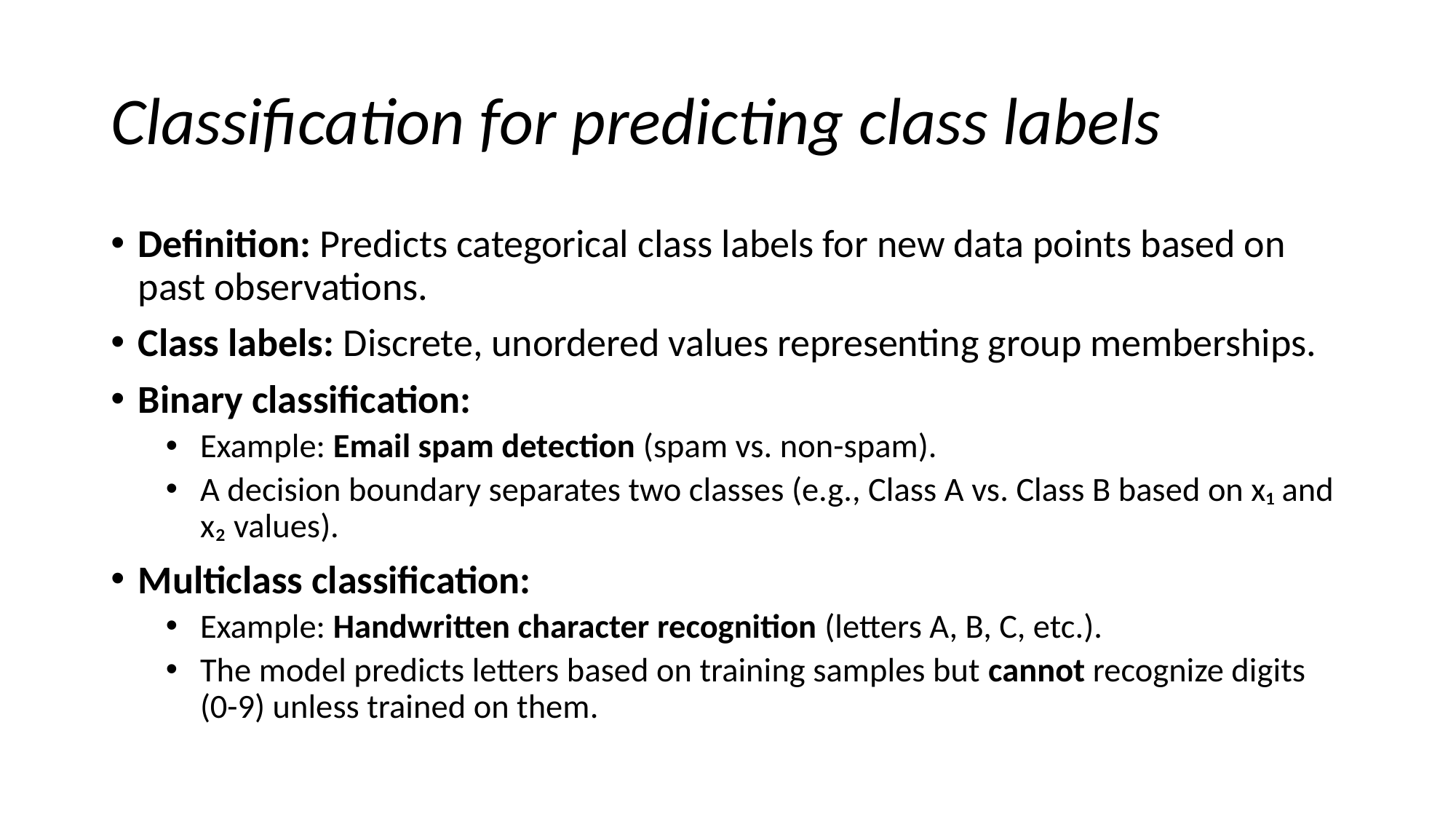

# Classification for predicting class labels
Definition: Predicts categorical class labels for new data points based on past observations.
Class labels: Discrete, unordered values representing group memberships.
Binary classification:
Example: Email spam detection (spam vs. non-spam).
A decision boundary separates two classes (e.g., Class A vs. Class B based on x₁ and x₂ values).
Multiclass classification:
Example: Handwritten character recognition (letters A, B, C, etc.).
The model predicts letters based on training samples but cannot recognize digits (0-9) unless trained on them.